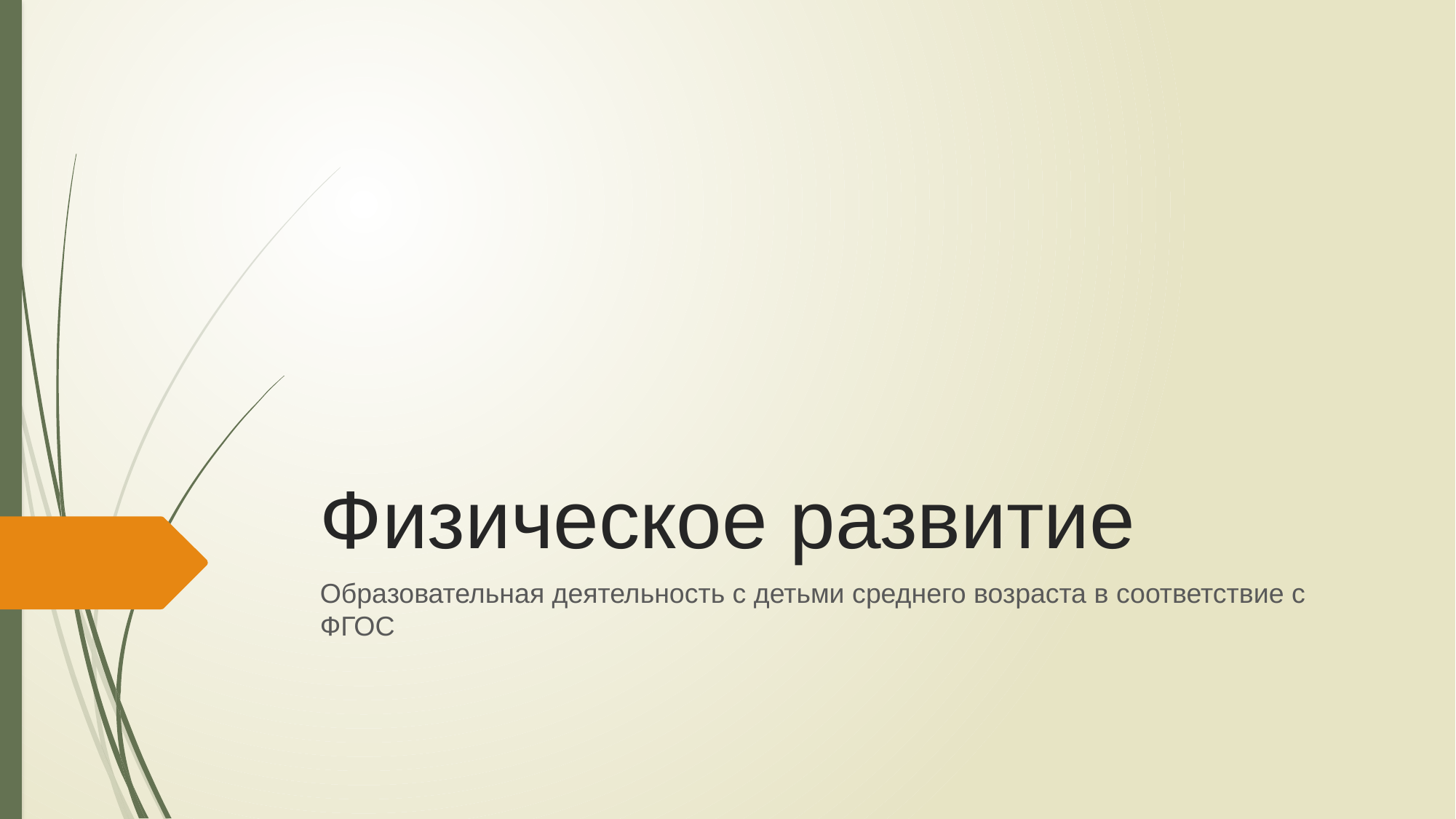

# Физическое развитие
Образовательная деятельность с детьми среднего возраста в соответствие с ФГОС